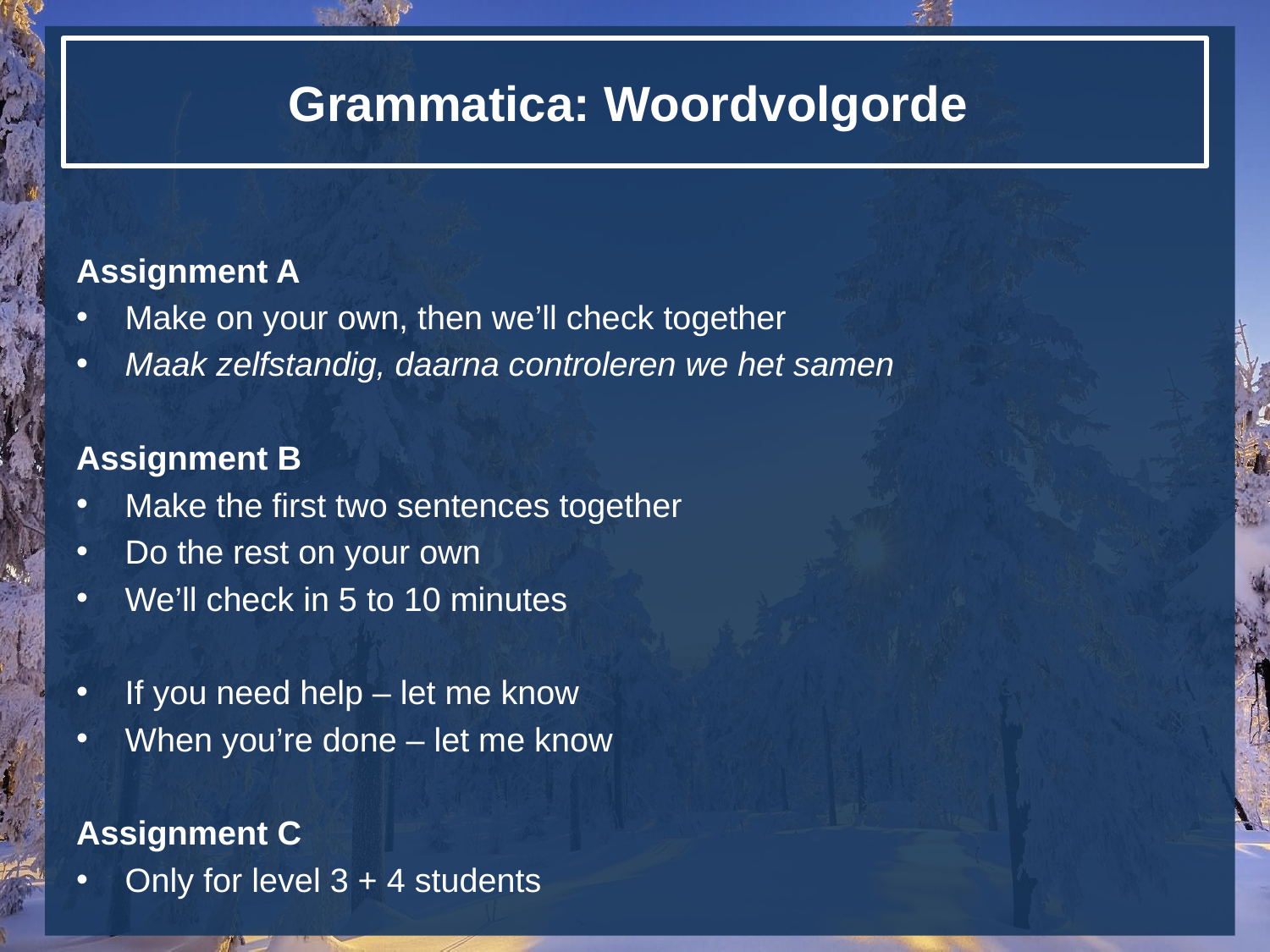

# Grammatica: Woordvolgorde

Assignment A
Make on your own, then we’ll check together
Maak zelfstandig, daarna controleren we het samen

Assignment B
Make the first two sentences together
Do the rest on your own
We’ll check in 5 to 10 minutes

If you need help – let me know
When you’re done – let me know

Assignment C
Only for level 3 + 4 students